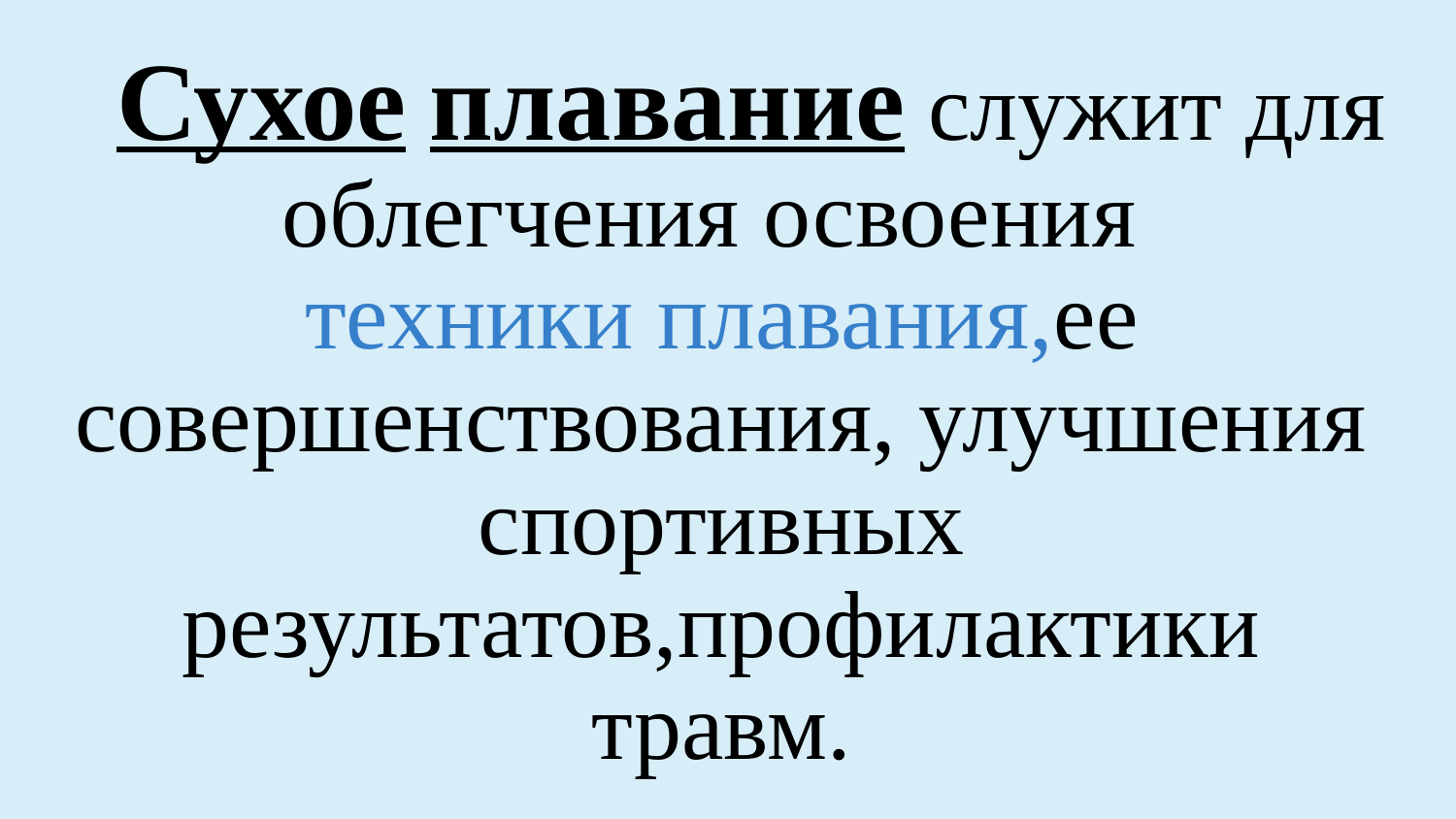

# Сухое плавание служит для облегчения освоения техники плавания,ее совершенствования, улучшения спортивных результатов,профилактики травм.